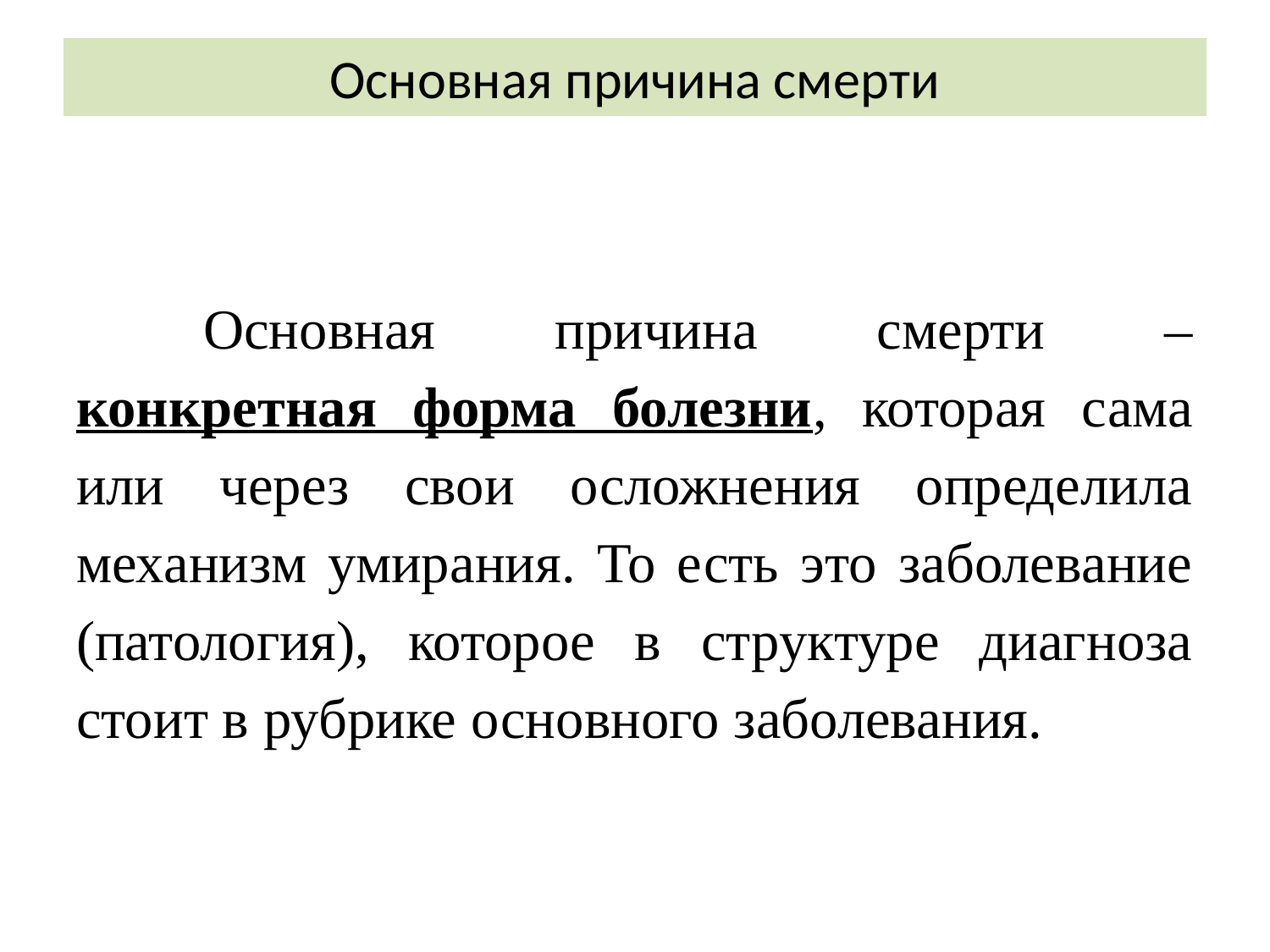

# Основная причина смерти
	Основная причина смерти – конкретная форма болезни, которая сама или через свои осложнения определила механизм умирания. То есть это заболевание (патология), которое в структуре диагноза стоит в рубрике основного заболевания.